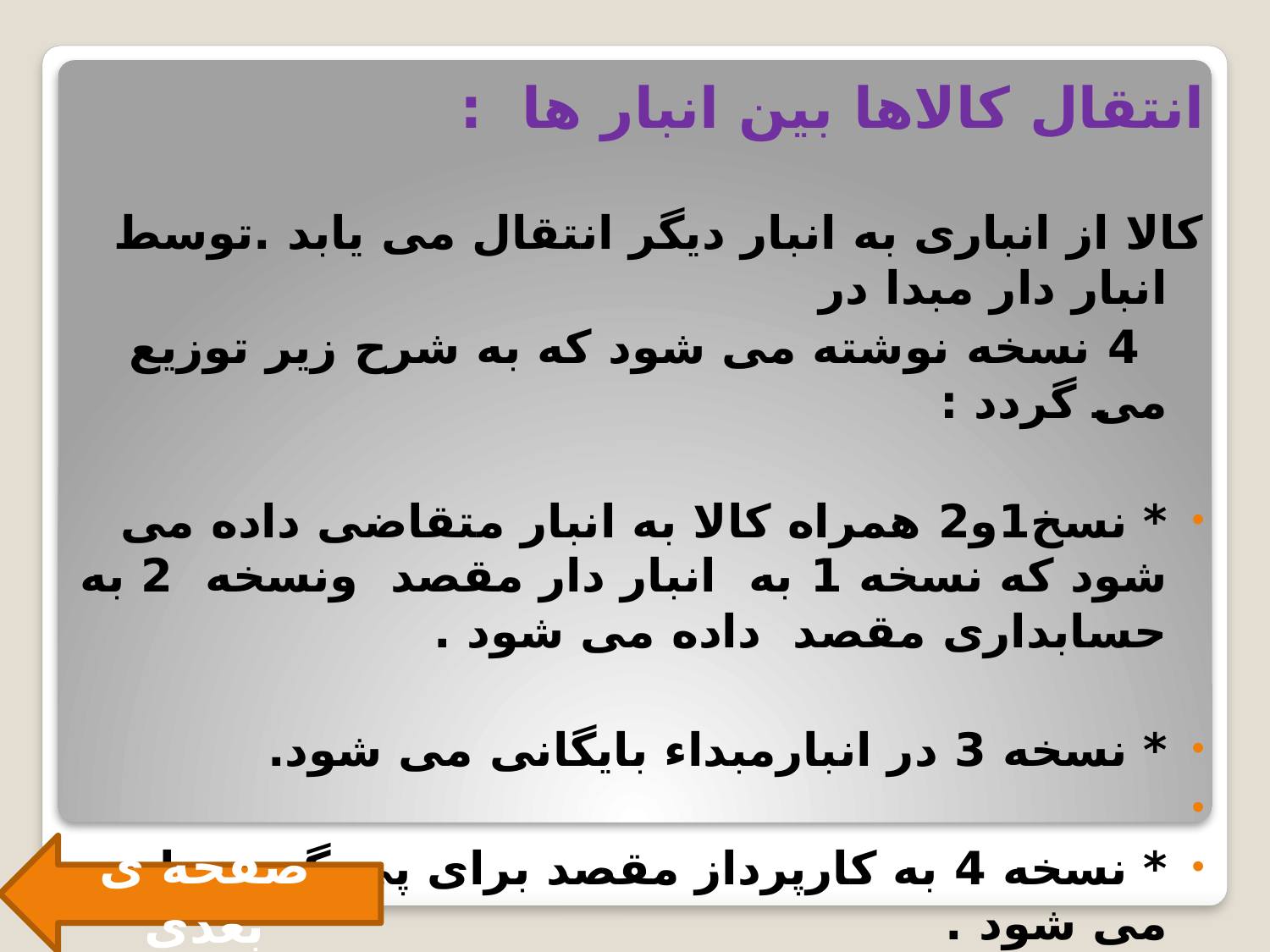

انتقال کالاها بین انبار ها  :

کالا از انباری به انبار دیگر انتقال می یابد .توسط انبار دار مبدا در
    4 نسخه نوشته می شود که به شرح زیر توزیع می گردد :

* نسخ1و2 همراه کالا به انبار متقاضی داده می شود که نسخه 1 به  انبار دار مقصد  ونسخه  2 به حسابداری مقصد  داده می شود .

* نسخه 3 در انبارمبداء بایگانی می شود.

* نسخه 4 به کارپرداز مقصد برای پی گیری داده می شود .
صفحه ی بعدی